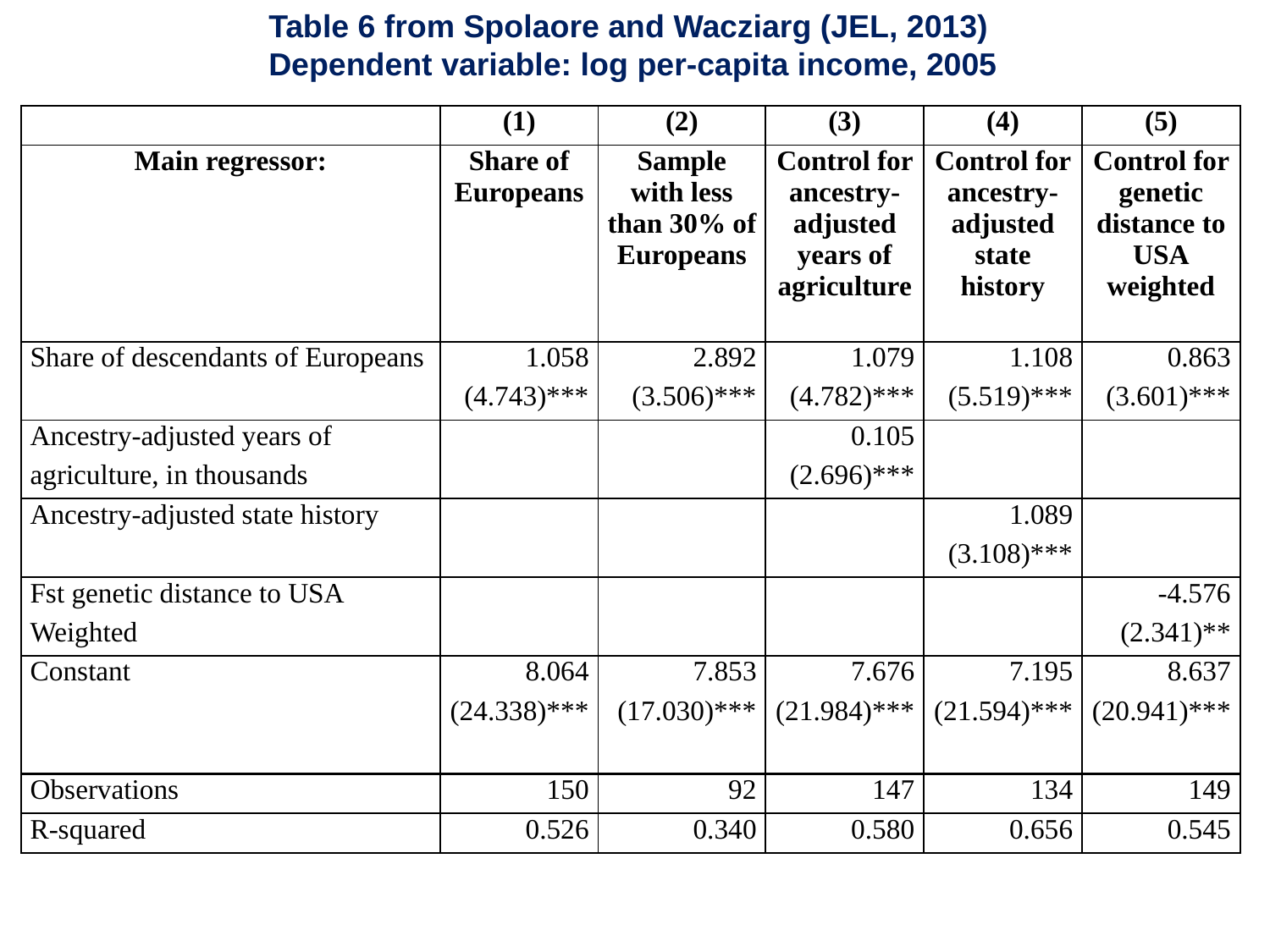

Table 6 from Spolaore and Wacziarg (JEL, 2013)
Dependent variable: log per-capita income, 2005
|  | (1) | (2) | (3) | (4) | (5) |
| --- | --- | --- | --- | --- | --- |
| Main regressor: | Share of Europeans | Sample with less than 30% of Europeans | Control for ancestry-adjusted years of agriculture | Control for ancestry-adjusted state history | Control for genetic distance to USA weighted |
| Share of descendants of Europeans | 1.058 | 2.892 | 1.079 | 1.108 | 0.863 |
|  | (4.743)\*\*\* | (3.506)\*\*\* | (4.782)\*\*\* | (5.519)\*\*\* | (3.601)\*\*\* |
| Ancestry-adjusted years of |  |  | 0.105 |  |  |
| agriculture, in thousands |  |  | (2.696)\*\*\* |  |  |
| Ancestry-adjusted state history |  |  |  | 1.089 |  |
|  |  |  |  | (3.108)\*\*\* |  |
| Fst genetic distance to USA |  |  |  |  | -4.576 |
| Weighted |  |  |  |  | (2.341)\*\* |
| Constant | 8.064 | 7.853 | 7.676 | 7.195 | 8.637 |
|  | (24.338)\*\*\* | (17.030)\*\*\* | (21.984)\*\*\* | (21.594)\*\*\* | (20.941)\*\*\* |
| Observations | 150 | 92 | 147 | 134 | 149 |
| R-squared | 0.526 | 0.340 | 0.580 | 0.656 | 0.545 |